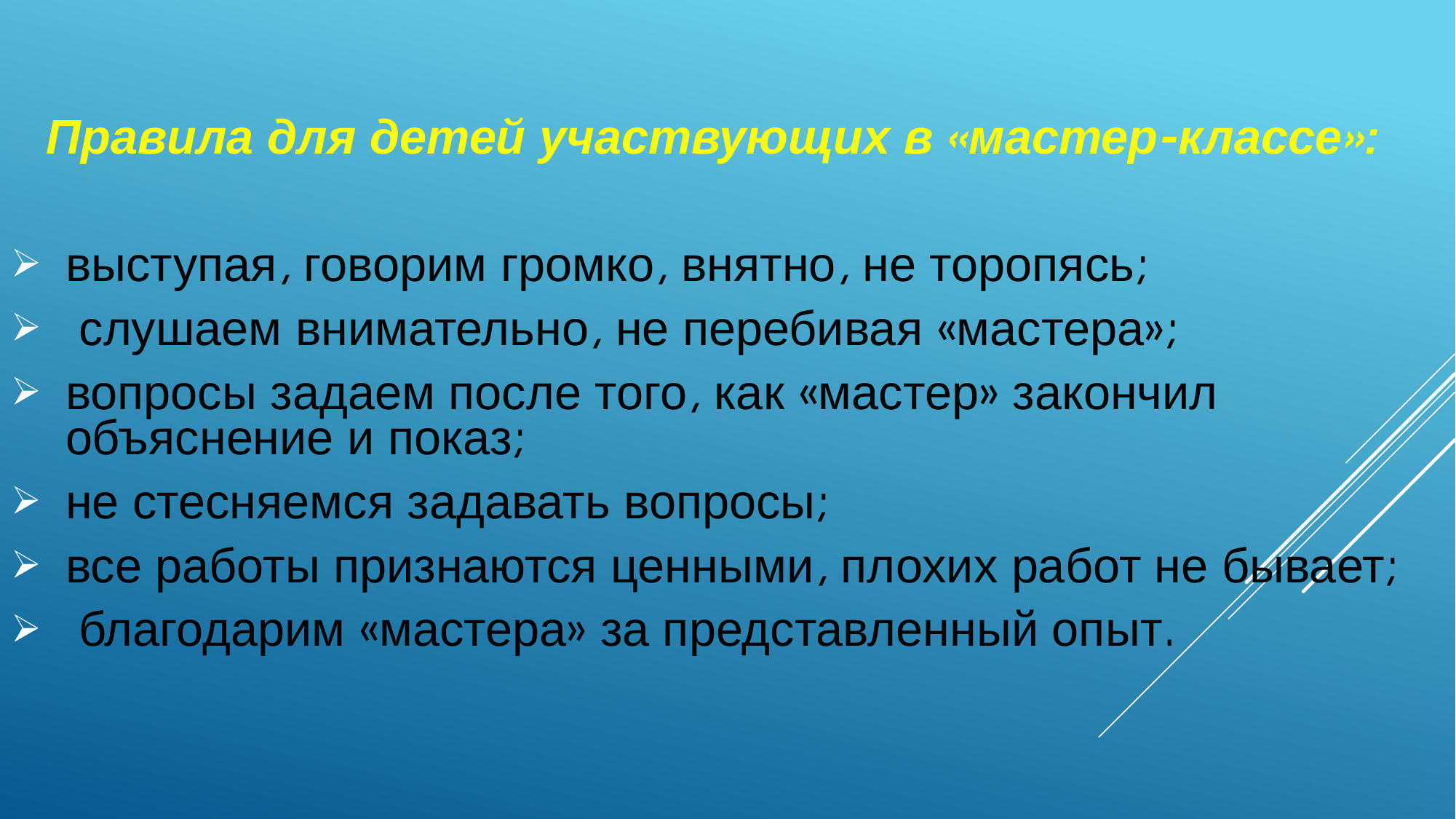

Правила для детей участвующих в «мастер-классе»:

выступая, говорим громко, внятно, не торопясь;
 слушаем внимательно, не перебивая «мастера»;
вопросы задаем после того, как «мастер» закончил объяснение и показ;
не стесняемся задавать вопросы;
все работы признаются ценными, плохих работ не бывает;
 благодарим «мастера» за представленный опыт.